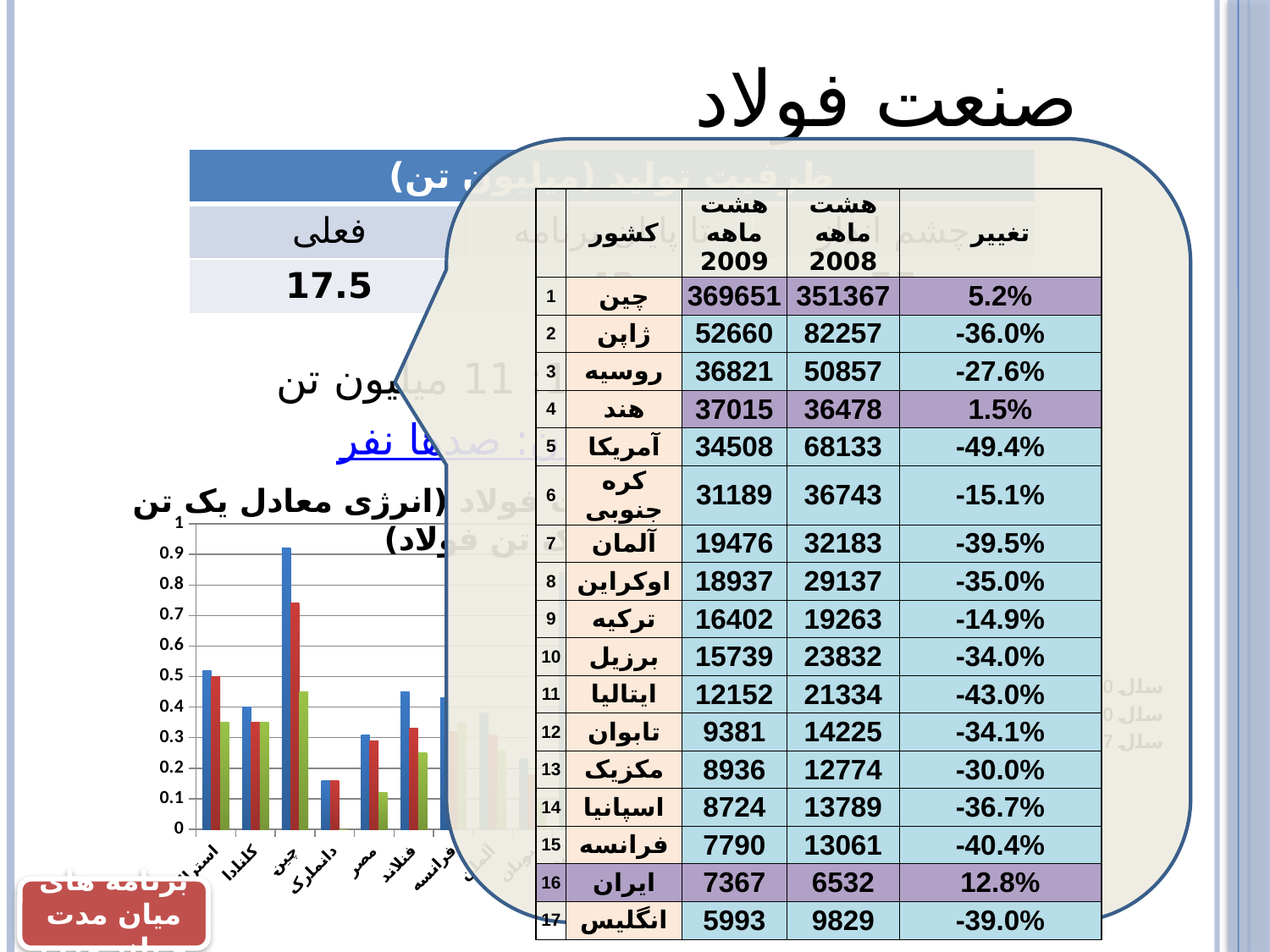

# صنعت فولاد

| ظرفیت تولید (میلیون تن) |  |  |
| --- | --- | --- |
| فعلی | تا پایان برنامه | چشم انداز |
| 17.5 | 42 | 55 |

تولید در سال 1387: 11 میلیون تن
تعداد سهامداران: صدها نفر
|  | کشور | هشت ماهه 2009 | هشت ماهه 2008 | تغییر |
| --- | --- | --- | --- | --- |
| 1 | چین | 369651 | 351367 | 5.2% |
| 2 | ژاپن | 52660 | 82257 | -36.0% |
| 3 | روسیه | 36821 | 50857 | -27.6% |
| 4 | هند | 37015 | 36478 | 1.5% |
| 5 | آمریکا | 34508 | 68133 | -49.4% |
| 6 | کره جنوبی | 31189 | 36743 | -15.1% |
| 7 | آلمان | 19476 | 32183 | -39.5% |
| 8 | اوکراین | 18937 | 29137 | -35.0% |
| 9 | ترکیه | 16402 | 19263 | -14.9% |
| 10 | برزیل | 15739 | 23832 | -34.0% |
| 11 | ایتالیا | 12152 | 21334 | -43.0% |
| 12 | تابوان | 9381 | 14225 | -34.1% |
| 13 | مکزیک | 8936 | 12774 | -30.0% |
| 14 | اسپانیا | 8724 | 13789 | -36.7% |
| 15 | فرانسه | 7790 | 13061 | -40.4% |
| 16 | ایران | 7367 | 6532 | 12.8% |
| 17 | انگلیس | 5993 | 9829 | -39.0% |
شدت مصرف انرژی در صنعت فولاد (انرژی معادل یک تن نفت خام بر یک تن فولاد)

### Chart

| Category | سال 1990 | سال 2000 | سال 2007 |
|---|---|---|---|
| استرالیا | 0.52 | 0.5 | 0.3500000000000003 |
| کانادا | 0.4 | 0.3500000000000003 | 0.3500000000000003 |
| چین | 0.92 | 0.7400000000000037 | 0.45 |
| دانمارک | 0.16 | 0.16 | 0.0 |
| مصر | 0.3100000000000024 | 0.2900000000000003 | 0.12000000000000002 |
| فنلاند | 0.45 | 0.33000000000000634 | 0.25 |
| فرانسه | 0.4300000000000004 | 0.32000000000000595 | 0.3500000000000003 |
| آلمان | 0.3800000000000056 | 0.3100000000000024 | 0.26 |
| یونان | 0.23 | 0.18000000000000024 | 0.09000000000000002 |
| هند | 0.8400000000000006 | 0.6000000000000006 | 0.4300000000000004 |
| ایران | 0.3800000000000056 | 0.0 | 0.4290871200000003 |
| ایتالیا | 0.2900000000000003 | 0.27 | 0.2400000000000002 |
| ژاپن | 0.3600000000000003 | 0.3700000000000004 | 0.3800000000000056 |
| کره جنوبی | 0.26 | 0.2900000000000003 | 0.32000000000000595 |
| ترکیه | 0.3000000000000003 | 0.25 | 0.15000000000000024 |
| آمریکا | 0.4300000000000004 | 0.3500000000000003 | 0.3000000000000003 |
| هلند | 0.4100000000000003 | 0.3800000000000056 | 0.32000000000000595 |
| پرتغال | 0.34 | 0.27 | 0.15000000000000024 |
| رومانی | 0.7000000000000006 | 0.6200000000000097 | 0.51 |
| روسیه | 0.6000000000000006 | 0.6700000000000139 | 0.7400000000000037 |
| جهان | 0.5 | 0.46 | 0.0 |
برنامه های میان مدت و بلند مدت